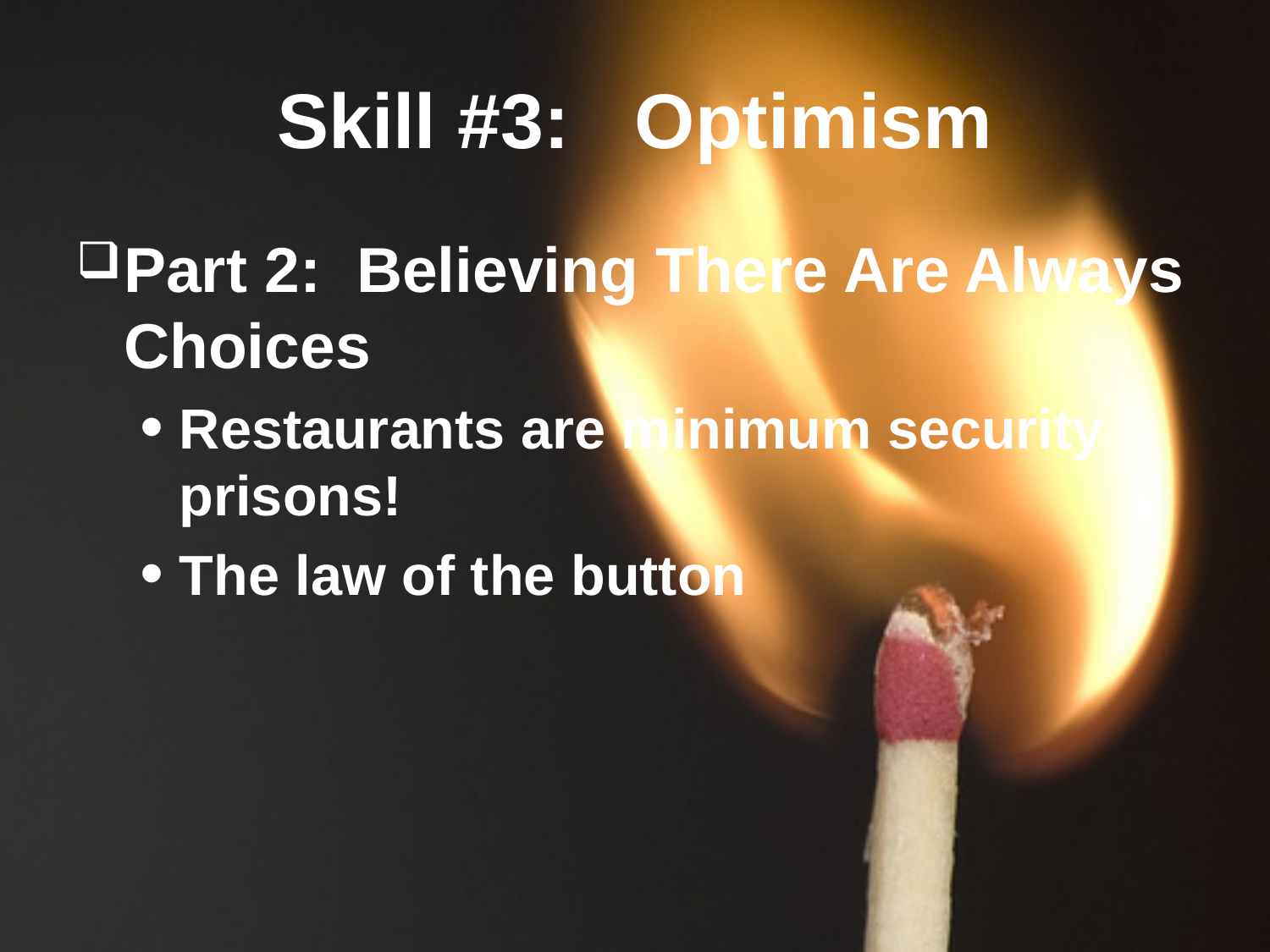

# Skill #3:   Optimism
Part 2:  Believing There Are Always Choices
Restaurants are minimum security prisons!
The law of the button